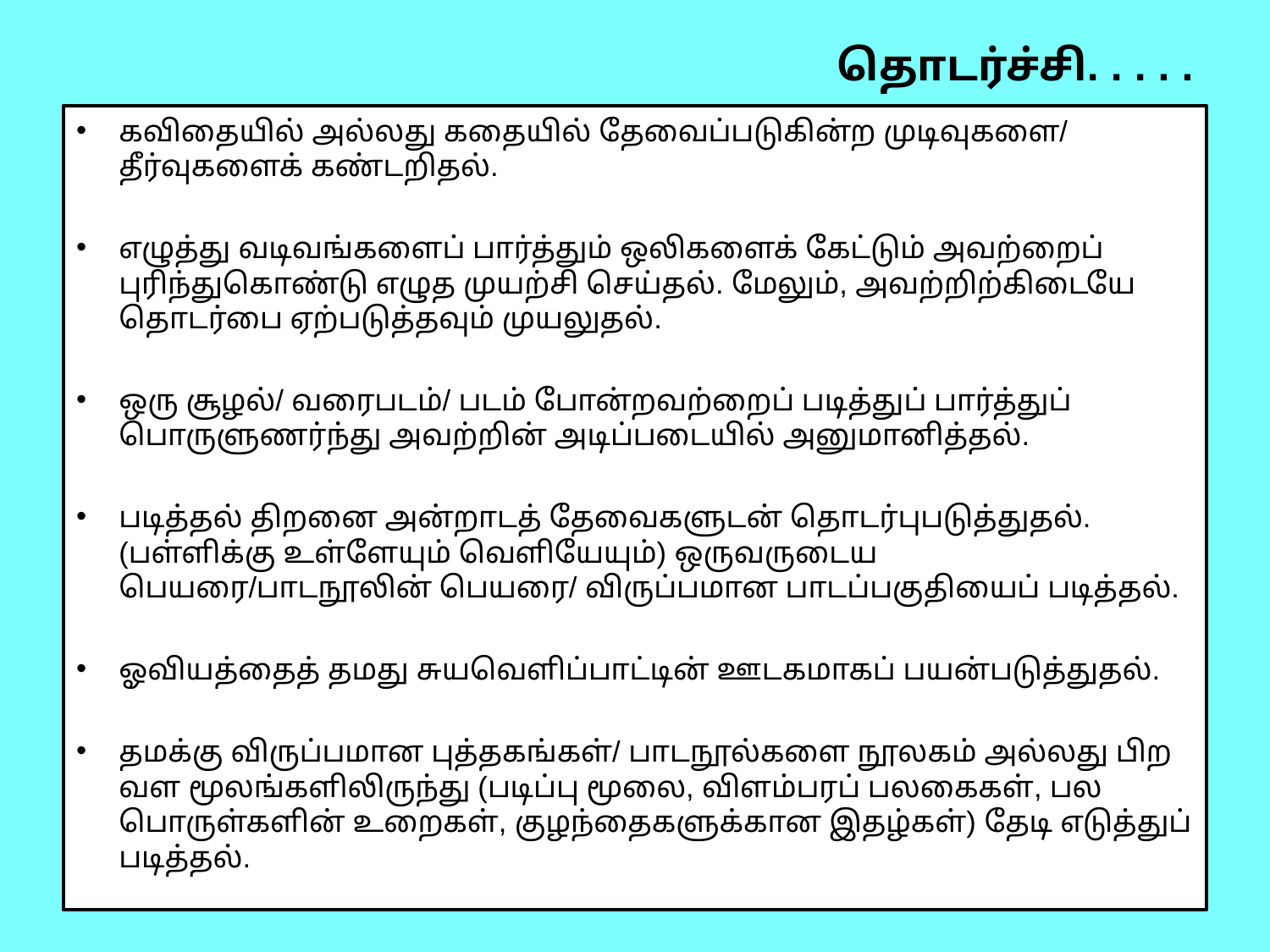

# தொடர்ச்சி. . . . .
கவிதையில் அல்லது கதையில் தேவைப்படுகின்ற முடிவுகளை/ தீர்வுகளைக் கண்டறிதல்.

எழுத்து வடிவங்களைப் பார்த்தும் ஒலிகளைக் கேட்டும் அவற்றைப் புரிந்துகொண்டு எழுத முயற்சி செய்தல். மேலும், அவற்றிற்கிடையே தொடர்பை ஏற்படுத்தவும் முயலுதல்.

ஒரு சூழல்/ வரைபடம்/ படம் போன்றவற்றைப் படித்துப் பார்த்துப் பொருளுணர்ந்து அவற்றின் அடிப்படையில் அனுமானித்தல்.

படித்தல் திறனை அன்றாடத் தேவைகளுடன் தொடர்புபடுத்துதல். (பள்ளிக்கு உள்ளேயும் வெளியேயும்) ஒருவருடைய பெயரை/பாடநூலின் பெயரை/ விருப்பமான பாடப்பகுதியைப் படித்தல்.

ஓவியத்தைத் தமது சுயவெளிப்பாட்டின் ஊடகமாகப் பயன்படுத்துதல்.

தமக்கு விருப்பமான புத்தகங்கள்/ பாடநூல்களை நூலகம் அல்லது பிற வள மூலங்களிலிருந்து (படிப்பு மூலை, விளம்பரப் பலகைகள், பல பொருள்களின் உறைகள், குழந்தைகளுக்கான இதழ்கள்) தேடி எடுத்துப் படித்தல்.